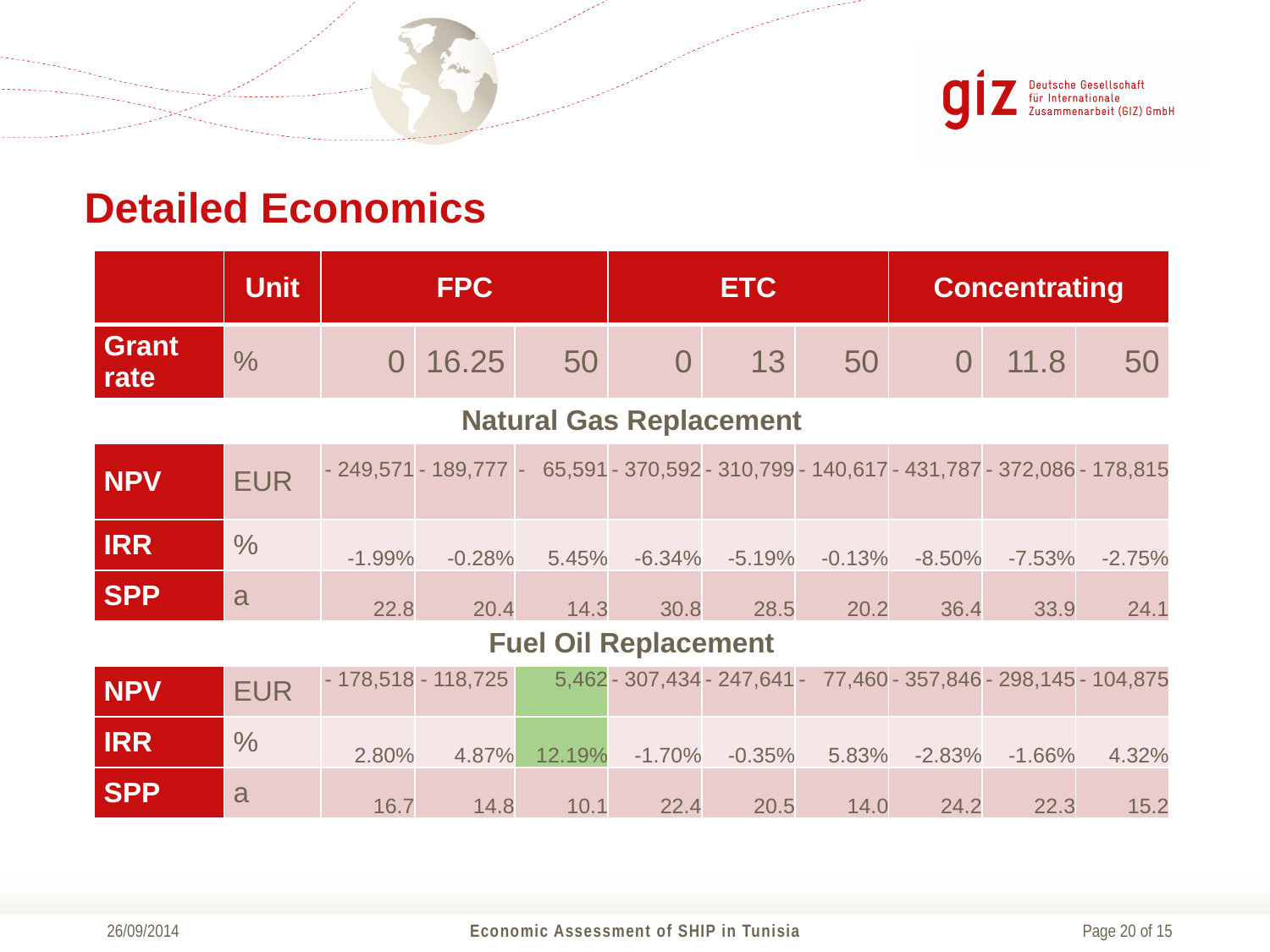

Detailed Economics
|  | Unit | FPC |  |  | ETC |  |  | Concentrating |  |  |
| --- | --- | --- | --- | --- | --- | --- | --- | --- | --- | --- |
| Grant rate | % | 0 | 16.25 | 50 | 0 | 13 | 50 | 0 | 11.8 | 50 |
| Natural Gas Replacement |  |  |  |  |  |  |  |  |  |  |
| NPV | EUR | - 249,571 | - 189,777 | - 65,591 | - 370,592 | - 310,799 | - 140,617 | - 431,787 | - 372,086 | - 178,815 |
| IRR | % | -1.99% | -0.28% | 5.45% | -6.34% | -5.19% | -0.13% | -8.50% | -7.53% | -2.75% |
| SPP | a | 22.8 | 20.4 | 14.3 | 30.8 | 28.5 | 20.2 | 36.4 | 33.9 | 24.1 |
| Fuel Oil Replacement |  |  |  |  |  |  |  |  |  |  |
| NPV | EUR | - 178,518 | - 118,725 | 5,462 | - 307,434 | - 247,641 | - 77,460 | - 357,846 | - 298,145 | - 104,875 |
| IRR | % | 2.80% | 4.87% | 12.19% | -1.70% | -0.35% | 5.83% | -2.83% | -1.66% | 4.32% |
| SPP | a | 16.7 | 14.8 | 10.1 | 22.4 | 20.5 | 14.0 | 24.2 | 22.3 | 15.2 |
26/09/2014
Economic Assessment of SHIP in Tunisia